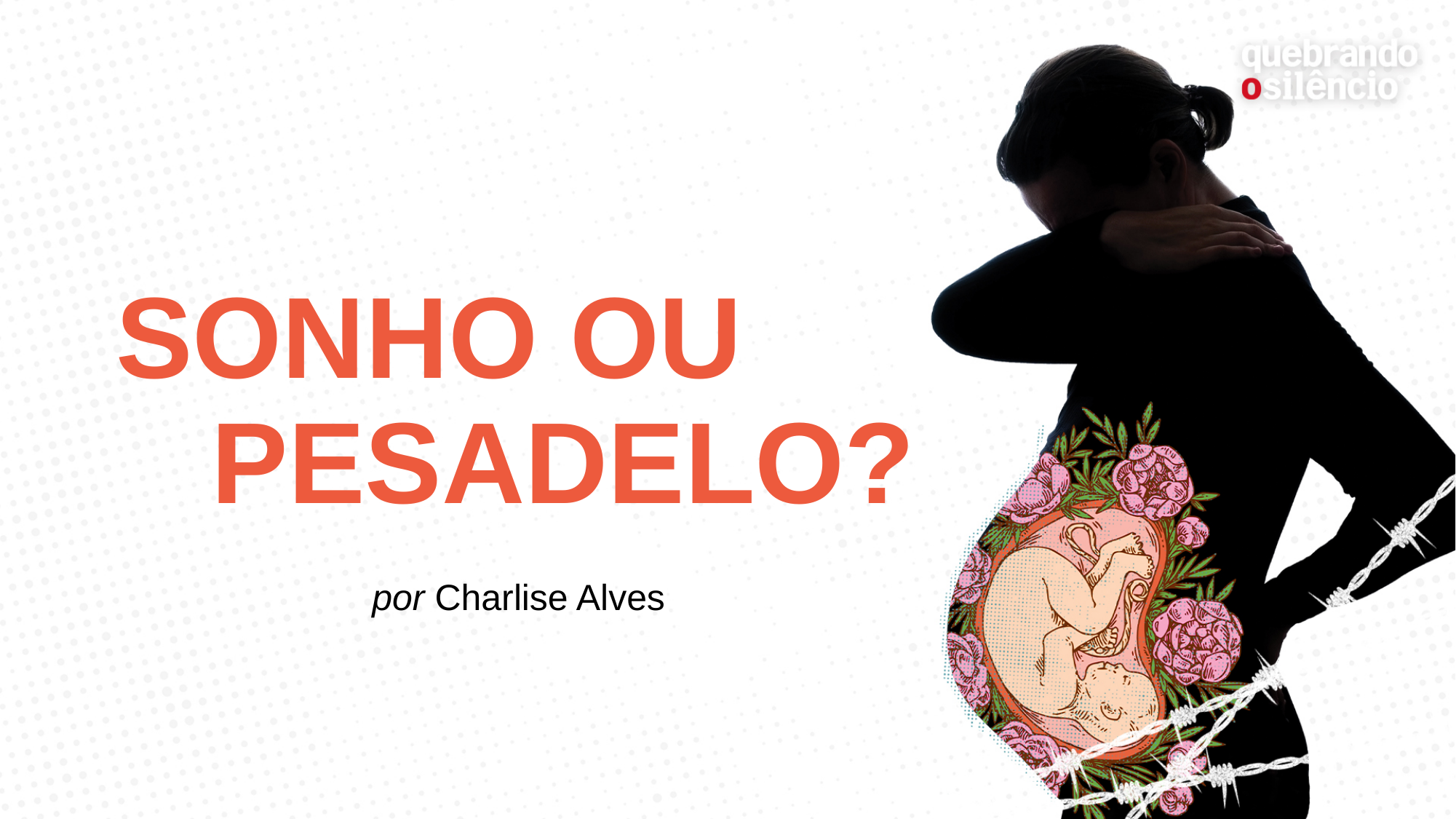

# SONHO OU PESADELO?
por Charlise Alves